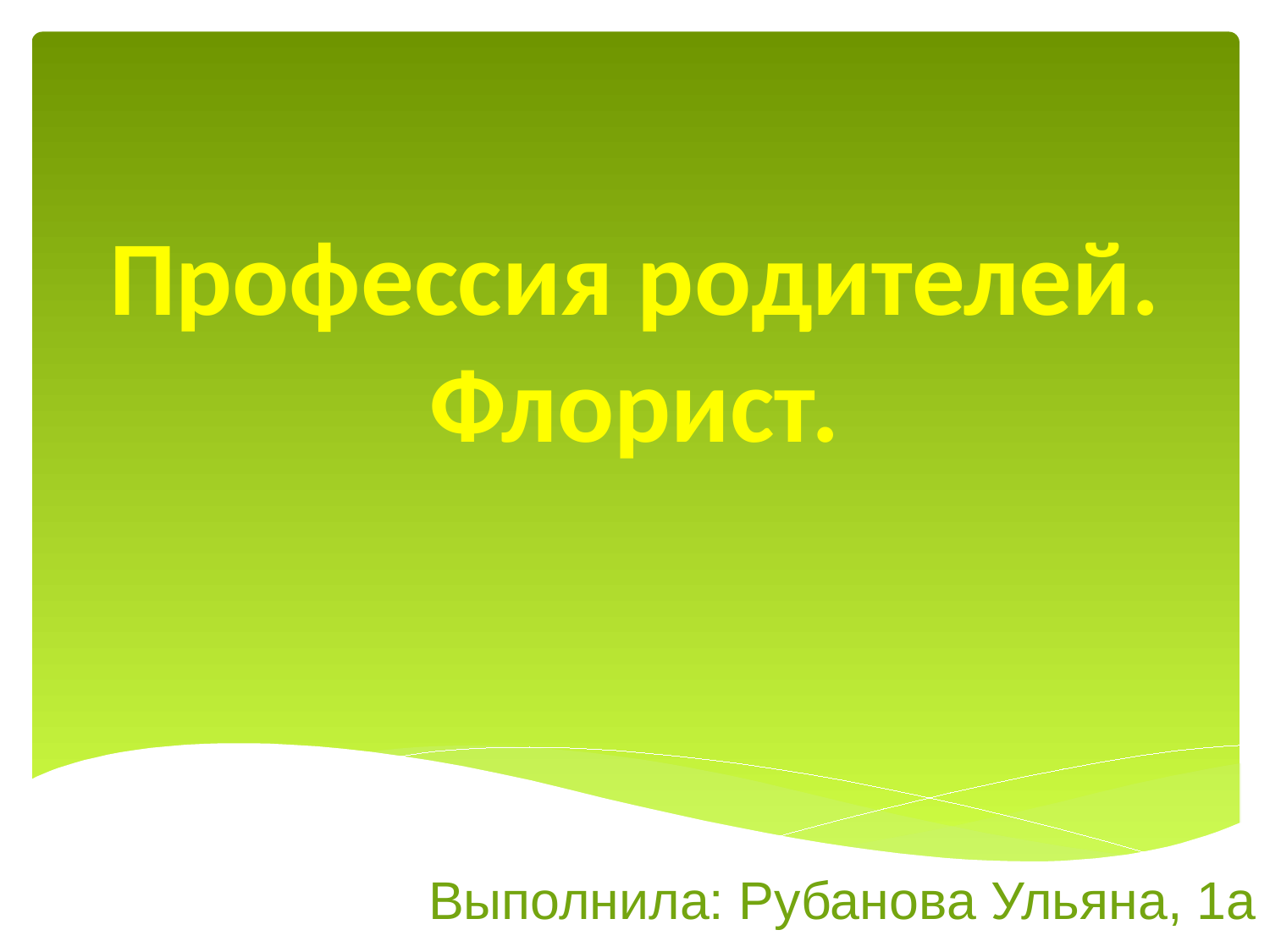

# Профессия родителей. Флорист.
Выполнила: Рубанова Ульяна, 1а